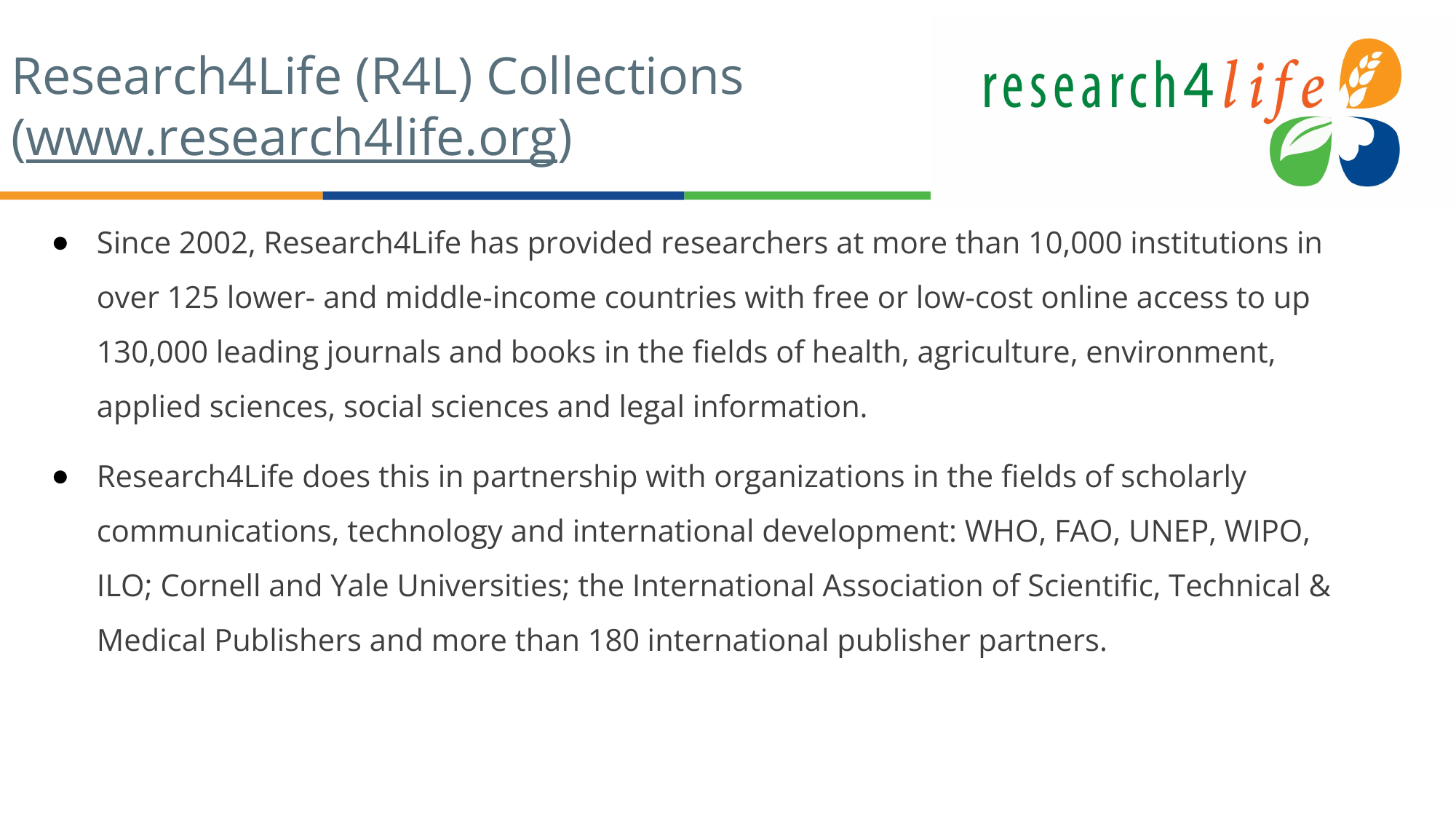

# Research4Life (R4L) Collections (www.research4life.org)
Since 2002, Research4Life has provided researchers at more than 10,000 institutions in over 125 lower- and middle-income countries with free or low-cost online access to up 130,000 leading journals and books in the fields of health, agriculture, environment, applied sciences, social sciences and legal information.
Research4Life does this in partnership with organizations in the fields of scholarly communications, technology and international development: WHO, FAO, UNEP, WIPO, ILO; Cornell and Yale Universities; the International Association of Scientific, Technical & Medical Publishers and more than 180 international publisher partners.